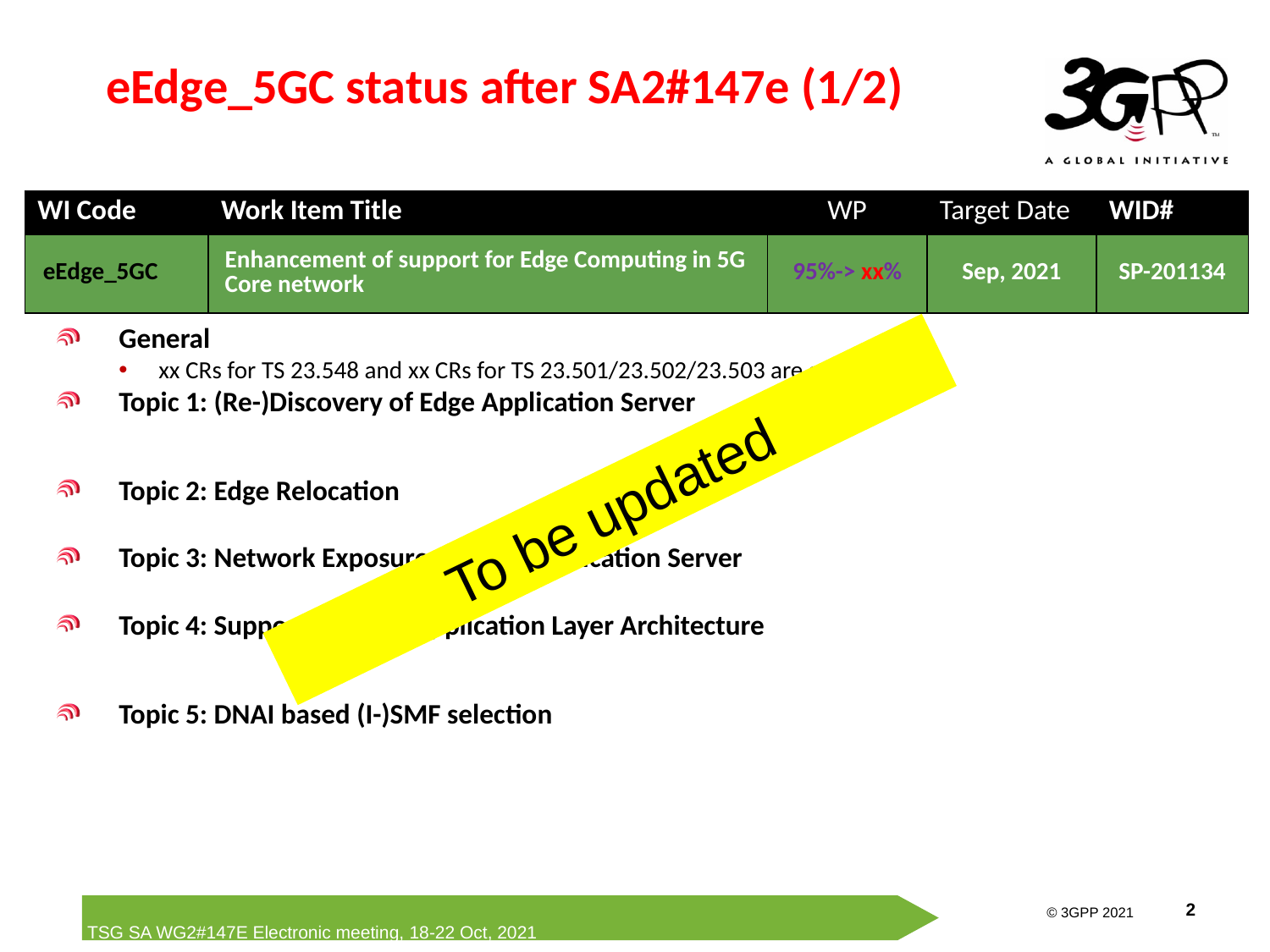

# eEdge_5GC status after SA2#147e (1/2)
| WI Code | Work Item Title | WP | Target Date | WID# |
| --- | --- | --- | --- | --- |
| eEdge\_5GC | Enhancement of support for Edge Computing in 5G Core network | 95%-> xx% | Sep, 2021 | SP-201134 |
General
xx CRs for TS 23.548 and xx CRs for TS 23.501/23.502/23.503 are approved.
Topic 1: (Re-)Discovery of Edge Application Server

Topic 2: Edge Relocation

Topic 3: Network Exposure to Edge Application Server

Topic 4: Support of 3GPP Application Layer Architecture

Topic 5: DNAI based (I-)SMF selection

To be updated